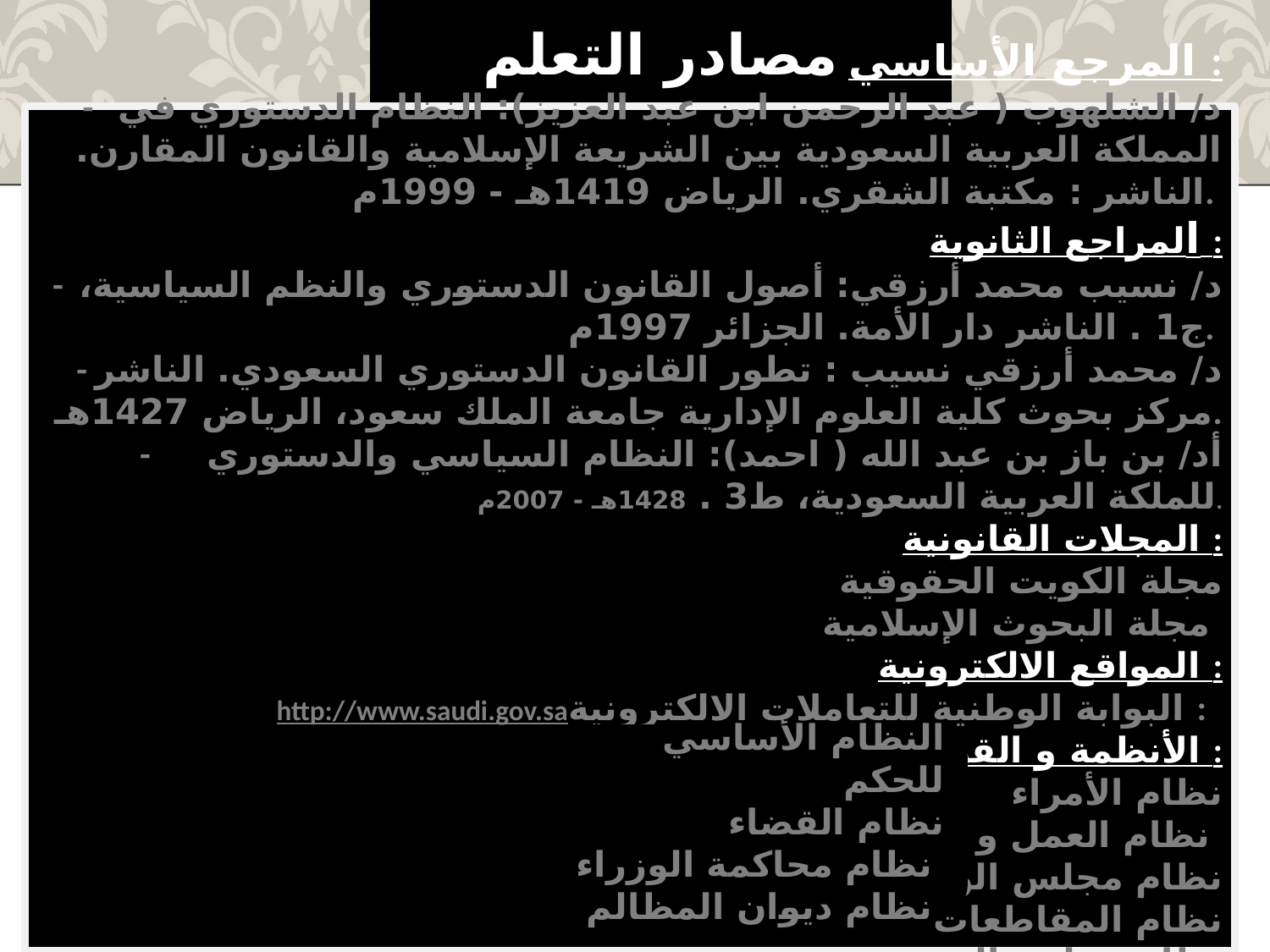

# مصادر التعلم
المرجع الأساسي :
-   د/ الشلهوب ( عبد الرحمن ابن عبد العزيز): النظام الدستوري في المملكة العربية السعودية بين الشريعة الإسلامية والقانون المقارن. الناشر : مكتبة الشقري. الرياض 1419هـ - 1999م.
المراجع الثانوية :
-  د/ نسيب محمد أرزقي: أصول القانون الدستوري والنظم السياسية، ج1 . الناشر دار الأمة. الجزائر 1997م.
- د/ محمد أرزقي نسيب : تطور القانون الدستوري السعودي. الناشر مركز بحوث كلية العلوم الإدارية جامعة الملك سعود، الرياض 1427هـ.
 -       أد/ بن باز بن عبد الله ( احمد): النظام السياسي والدستوري للملكة العربية السعودية، ط3 . 1428هـ - 2007م.
المجلات القانونية :
مجلة الكويت الحقوقية
مجلة البحوث الإسلامية
المواقع الالكترونية :
http://www.saudi.gov.saالبوابة الوطنية للتعاملات الالكترونية :
الأنظمة و القوانين :
نظام الأمراء
نظام العمل و العمال
نظام مجلس الوزراء
نظام المقاطعات
نظام مجلس الشورى

النظام الأساسي للحكم
نظام القضاء
نظام محاكمة الوزراء
نظام ديوان المظالم